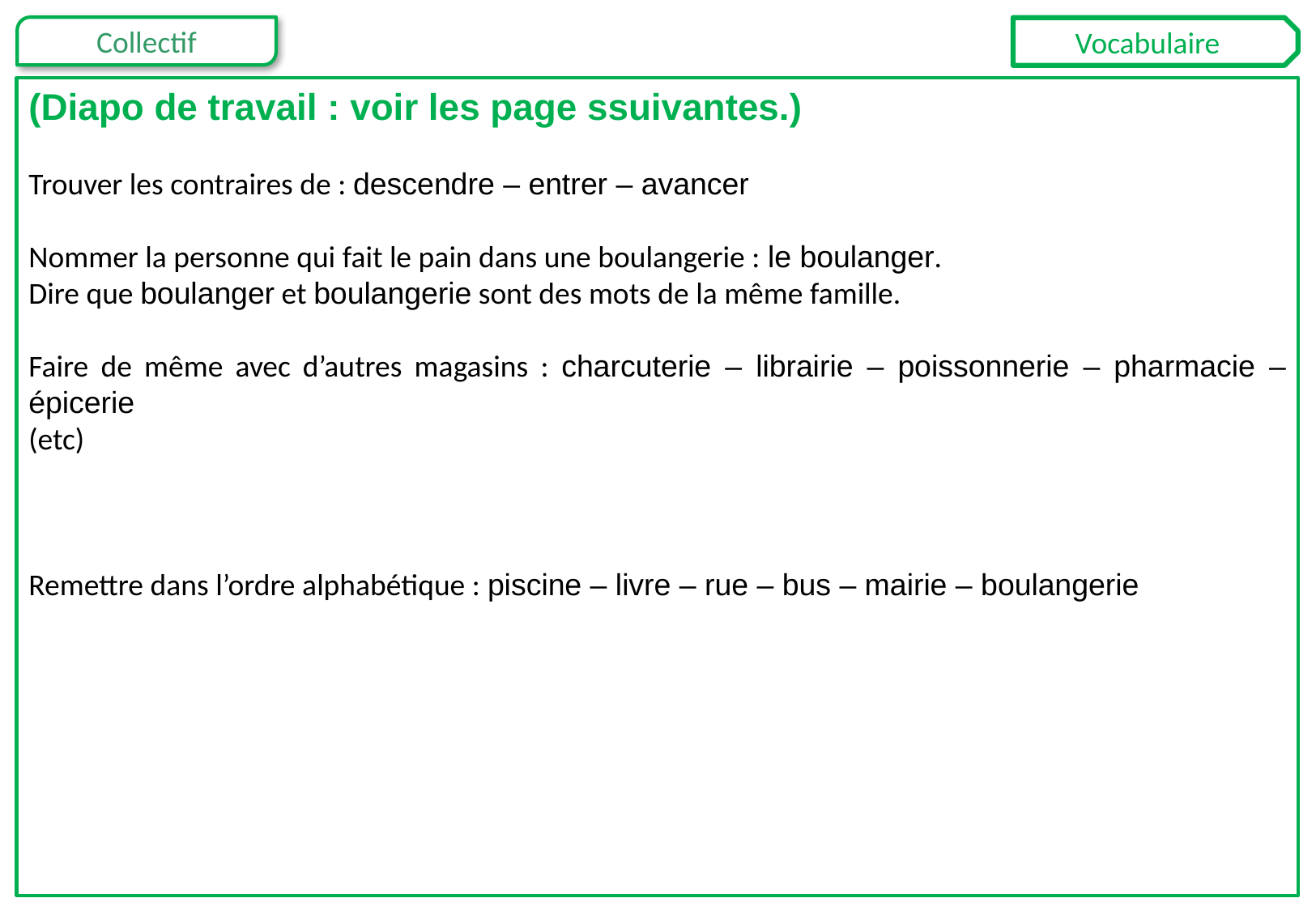

Vocabulaire
(Diapo de travail : voir les page ssuivantes.)

Trouver les contraires de : descendre – entrer – avancer

Nommer la personne qui fait le pain dans une boulangerie : le boulanger.
Dire que boulanger et boulangerie sont des mots de la même famille.

Faire de même avec d’autres magasins : charcuterie – librairie – poissonnerie – pharmacie – épicerie
(etc)

Remettre dans l’ordre alphabétique : piscine – livre – rue – bus – mairie – boulangerie